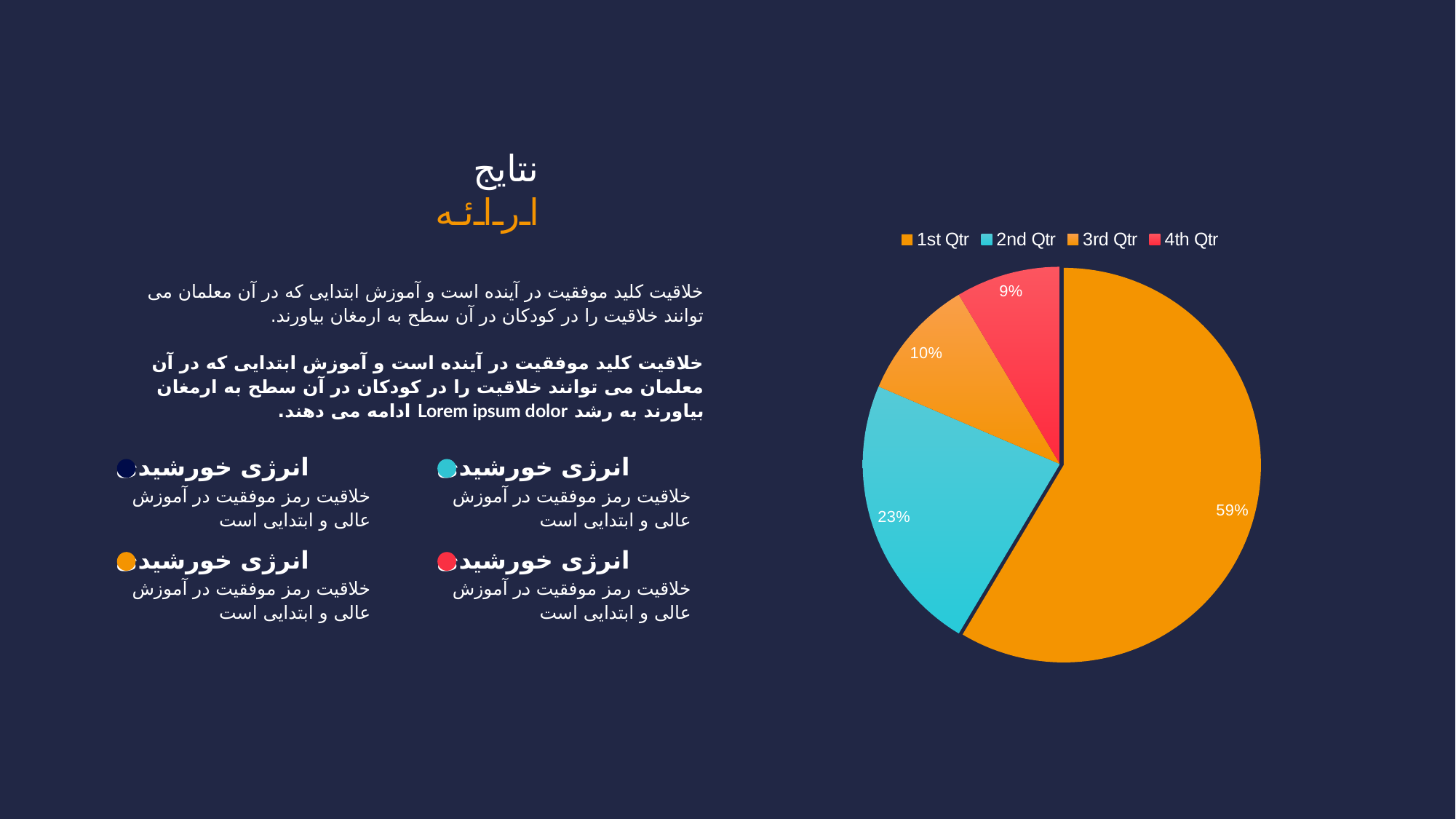

نتایج
ارائه

[unsupported chart]

خلاقیت کلید موفقیت در آینده است و آموزش ابتدایی که در آن معلمان می توانند خلاقیت را در کودکان در آن سطح به ارمغان بیاورند.

خلاقیت کلید موفقیت در آینده است و آموزش ابتدایی که در آن معلمان می توانند خلاقیت را در کودکان در آن سطح به ارمغان بیاورند به رشد Lorem ipsum dolor ادامه می دهند.
انرژی خورشیدی
انرژی خورشیدی

خلاقیت رمز موفقیت در آموزش عالی و ابتدایی است
خلاقیت رمز موفقیت در آموزش عالی و ابتدایی است
انرژی خورشیدی
انرژی خورشیدی

خلاقیت رمز موفقیت در آموزش عالی و ابتدایی است
خلاقیت رمز موفقیت در آموزش عالی و ابتدایی است